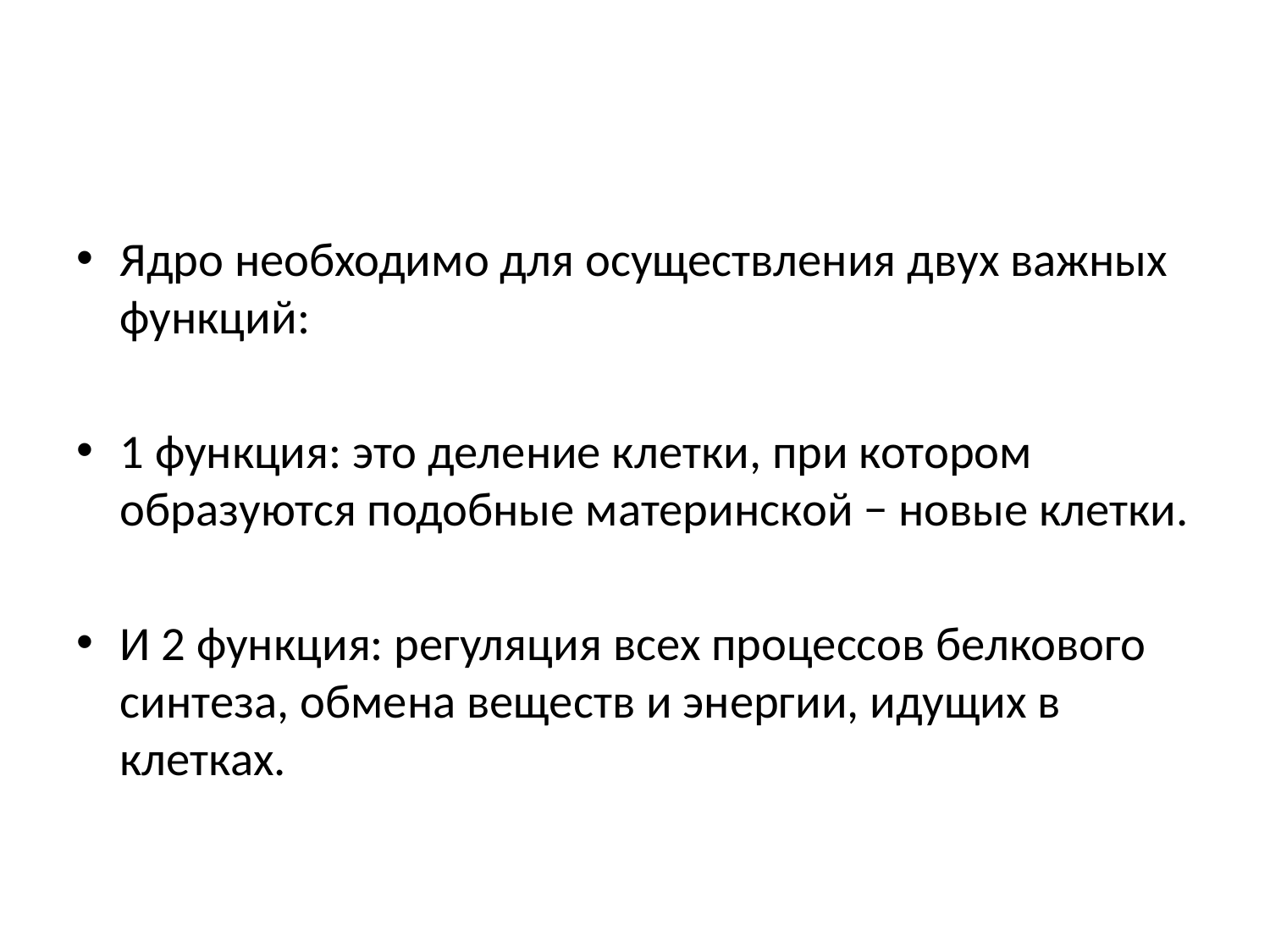

#
Ядро необходимо для осуществления двух важных функций:

1 функция: это деление клетки, при котором образуются подобные материнской − новые клетки.

И 2 функция: регуляция всех процессов белкового синтеза, обмена веществ и энергии, идущих в клетках.